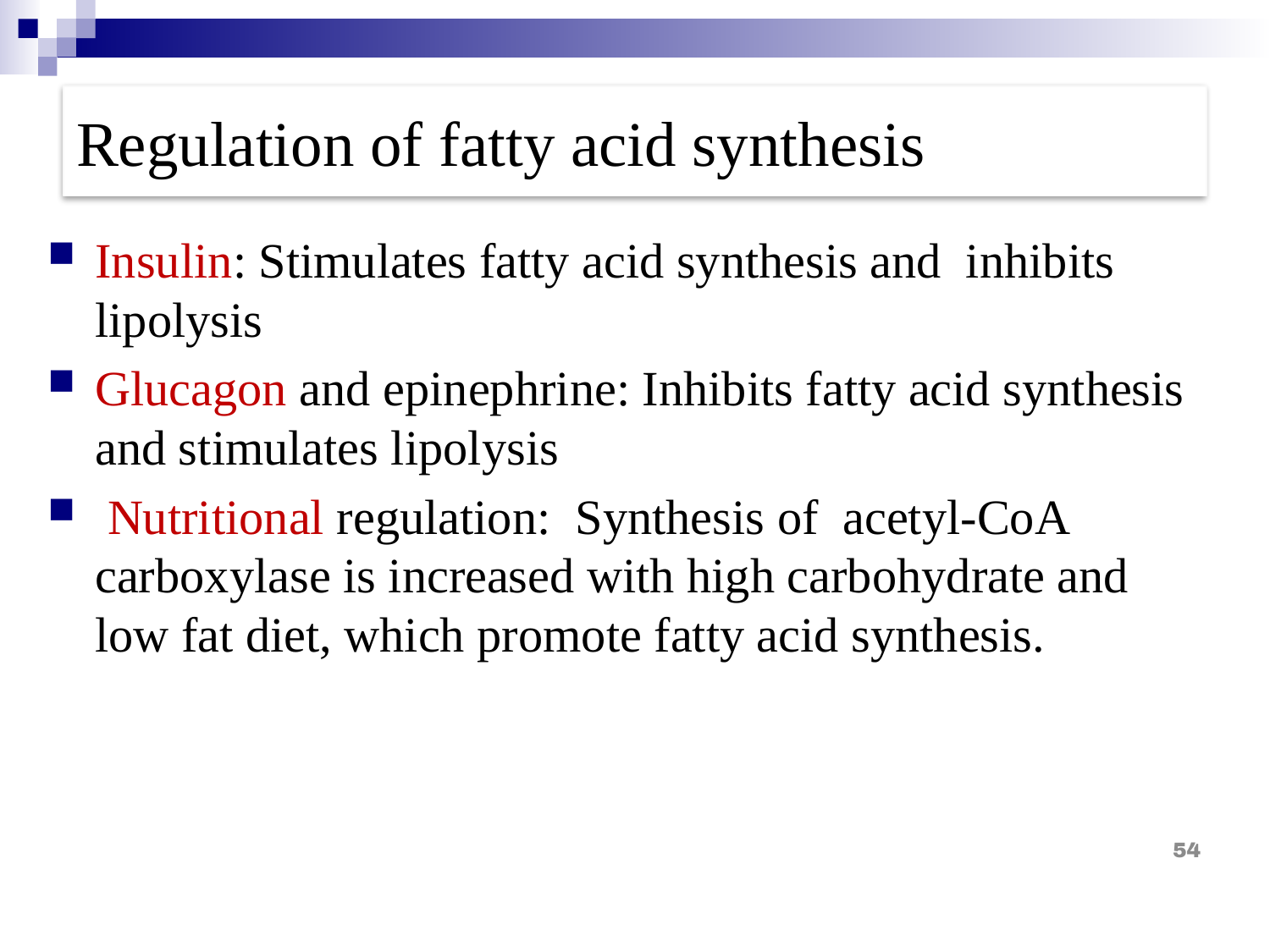

# Regulation of fatty acid synthesis
Insulin: Stimulates fatty acid synthesis and  inhibits lipolysis
Glucagon and epinephrine: Inhibits fatty acid synthesis and stimulates lipolysis
 Nutritional regulation:  Synthesis of  acetyl-CoA carboxylase is increased with high carbohydrate and low fat diet, which promote fatty acid synthesis.
54